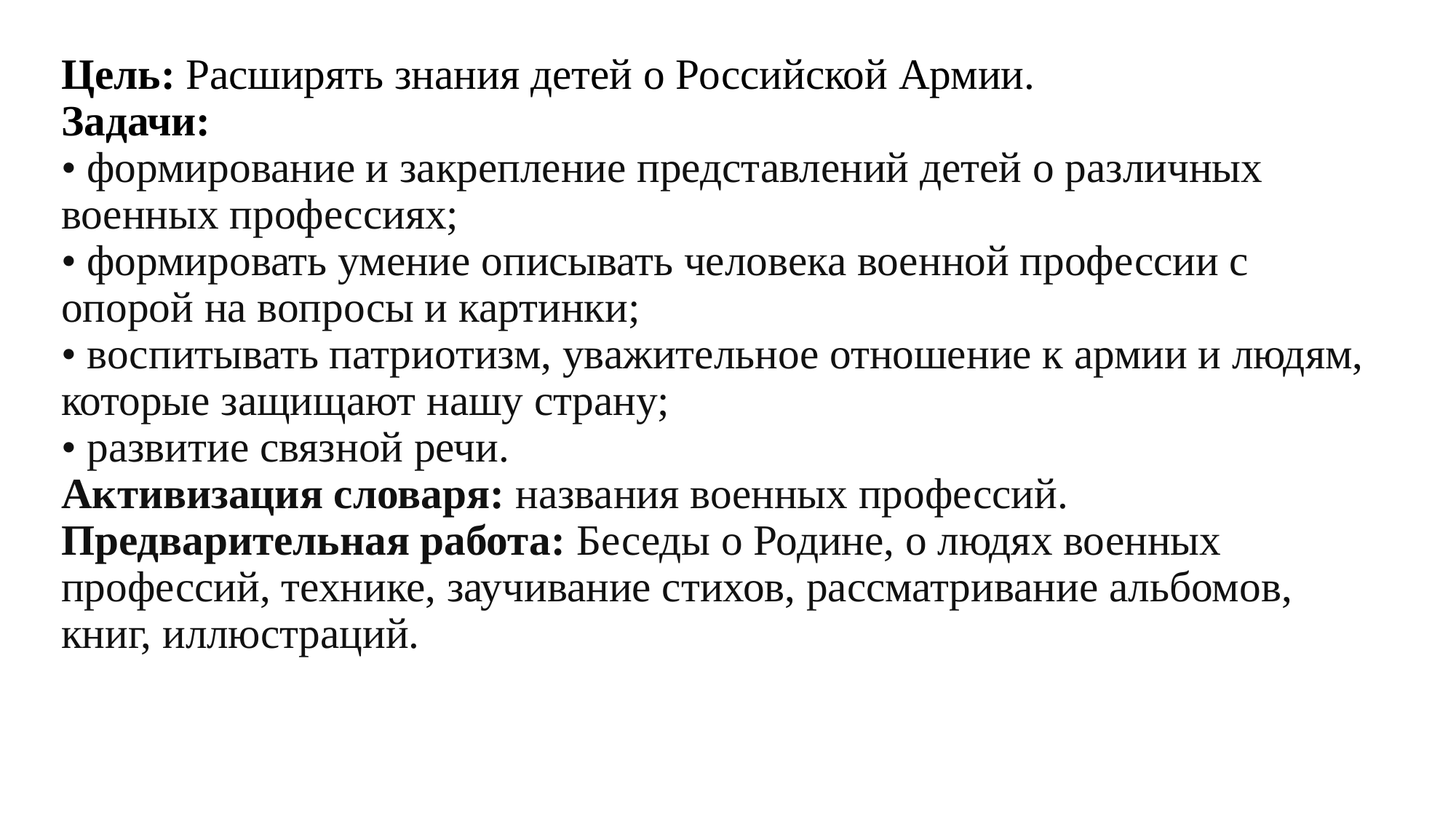

# Цель: Расширять знания детей о Российской Армии. Задачи: • формирование и закрепление представлений детей о различных военных профессиях; • формировать умение описывать человека военной профессии с опорой на вопросы и картинки; • воспитывать патриотизм, уважительное отношение к армии и людям, которые защищают нашу страну; • развитие связной речи. Активизация словаря: названия военных профессий. Предварительная работа: Беседы о Родине, о людях военных профессий, технике, заучивание стихов, рассматривание альбомов, книг, иллюстраций.